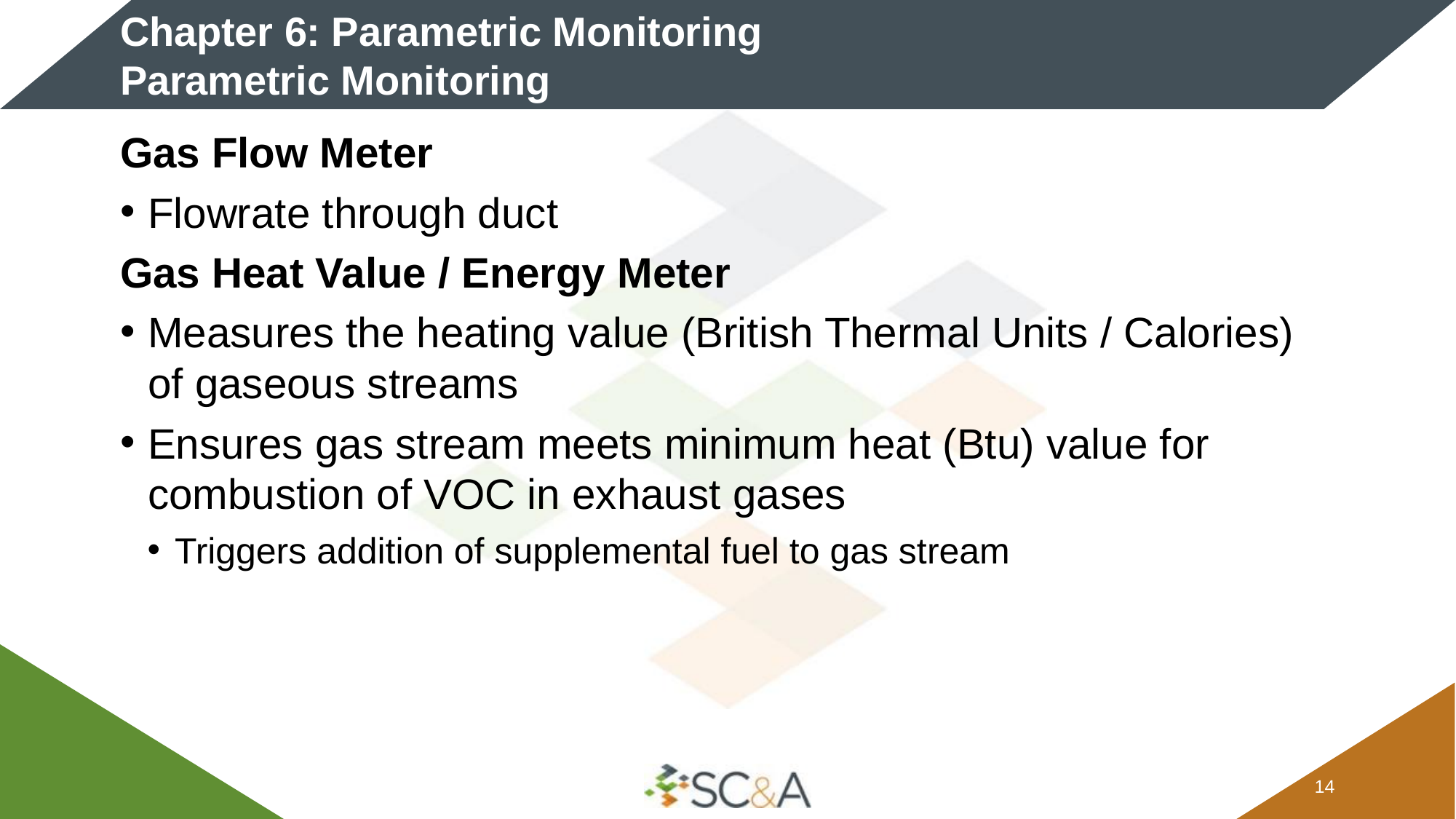

# Chapter 6: Parametric Monitoring Parametric Monitoring
Gas Flow Meter
Flowrate through duct
Gas Heat Value / Energy Meter
Measures the heating value (British Thermal Units / Calories) of gaseous streams
Ensures gas stream meets minimum heat (Btu) value for combustion of VOC in exhaust gases
Triggers addition of supplemental fuel to gas stream
14